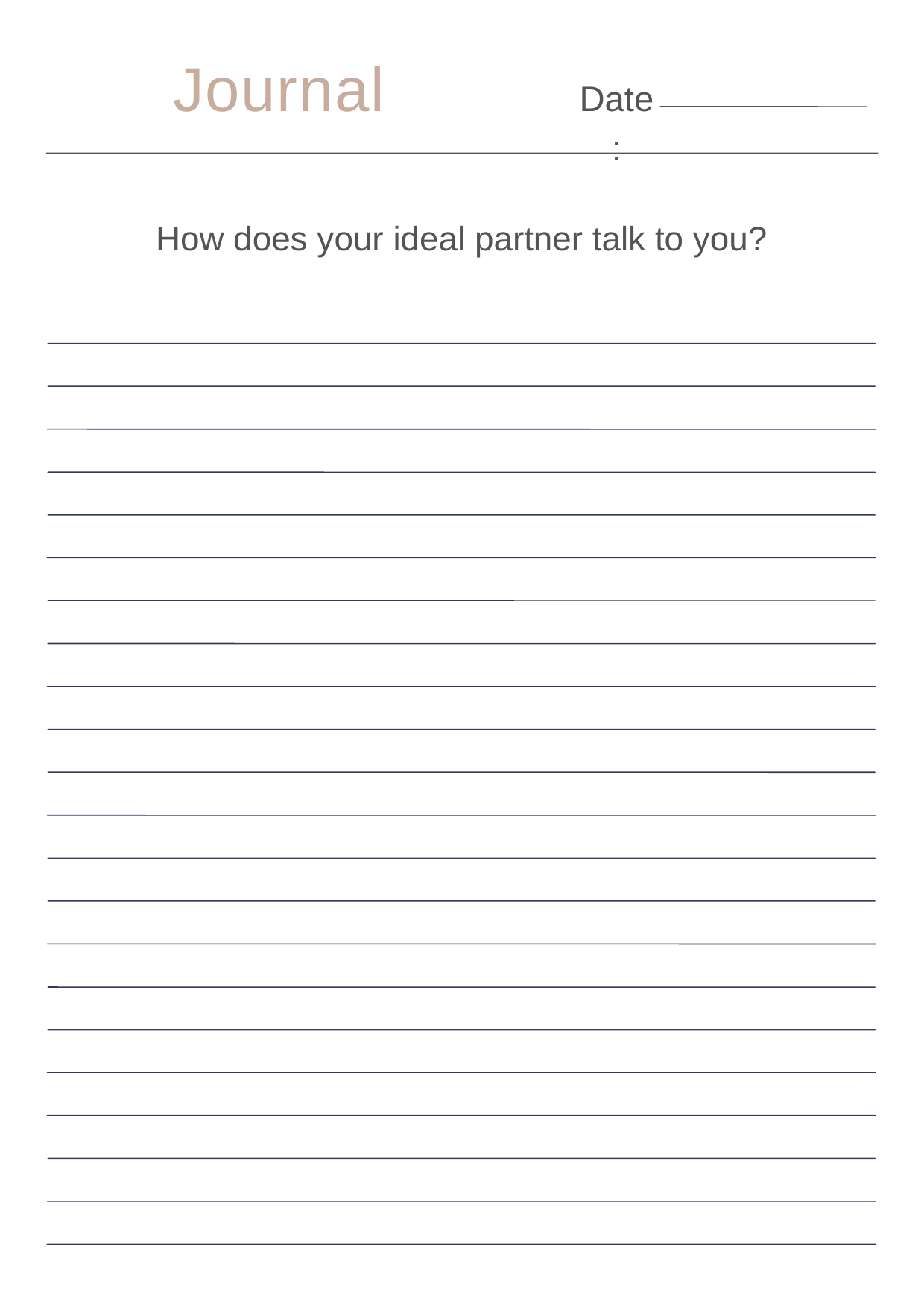

Journal
Date:

How does your ideal partner talk to you?